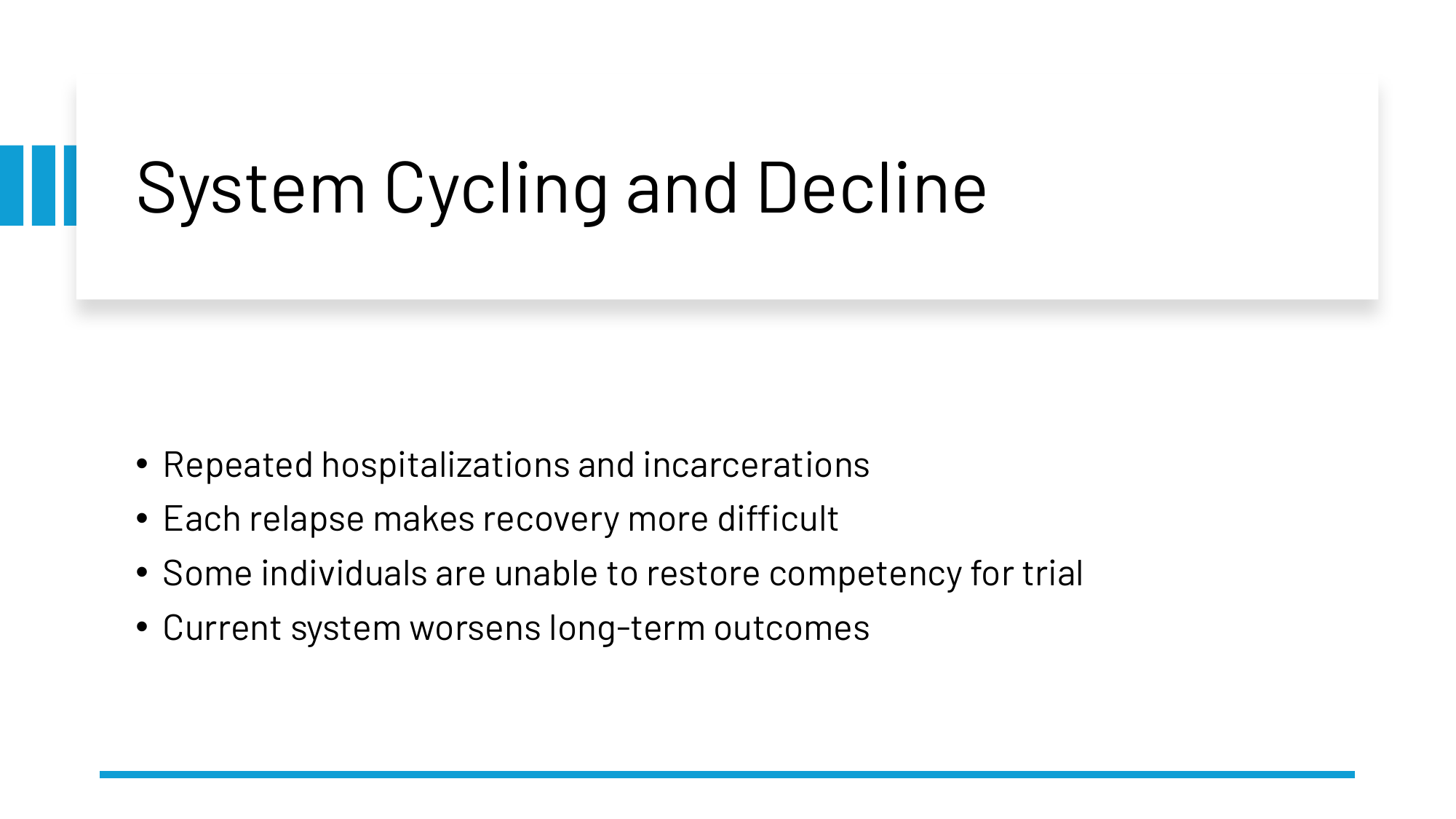

# System Cycling and Decline

Repeated hospitalizations and incarcerations
Each relapse makes recovery more difficult
Some individuals are unable to restore competency for trial
Current system worsens long-term outcomes